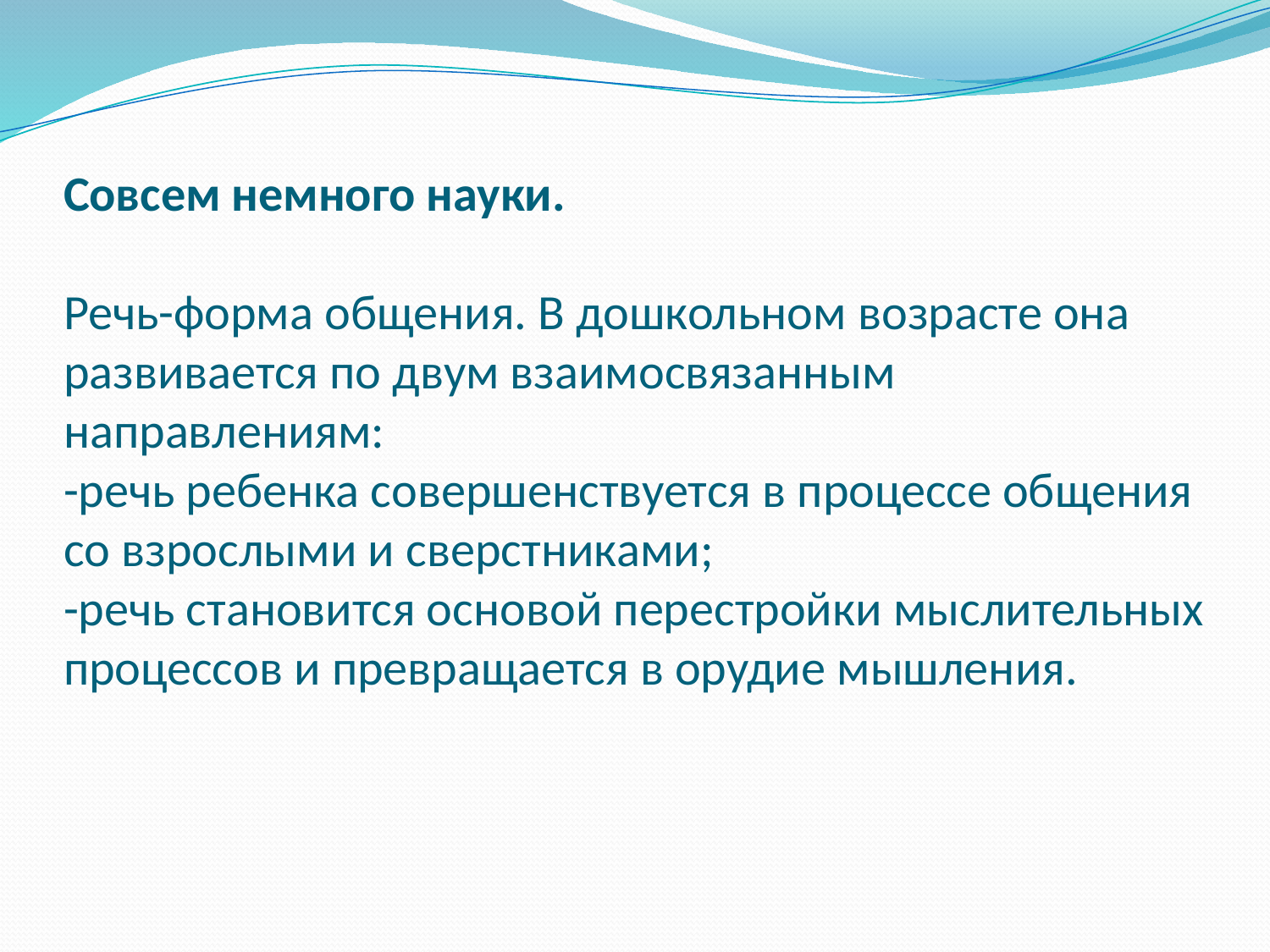

# Совсем немного науки. Речь-форма общения. В дошкольном возрасте она развивается по двум взаимосвязанным направлениям: -речь ребенка совершенствуется в процессе общения со взрослыми и сверстниками; -речь становится основой перестройки мыслительных процессов и превращается в орудие мышления.